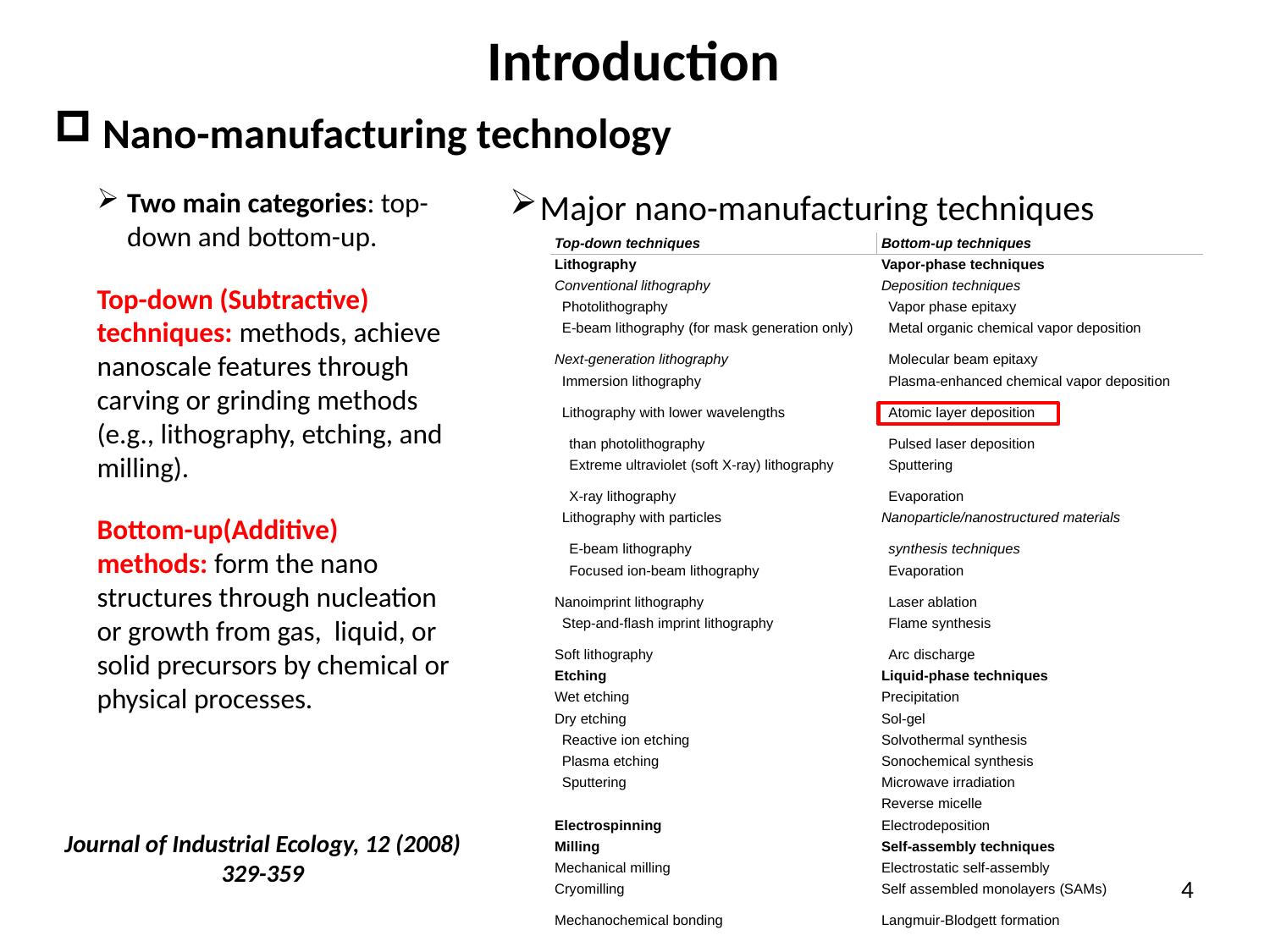

Introduction
Nano-manufacturing technology
Two main categories: top-down and bottom-up.
Top-down (Subtractive)  techniques: methods, achieve nanoscale features through carving or grinding methods (e.g., lithography, etching, and milling).
Bottom-up(Additive) methods: form the nano structures through nucleation or growth from gas,  liquid, or solid precursors by chemical or physical processes.
Major nano-manufacturing techniques
| Top-down techniques | Bottom-up techniques |
| --- | --- |
| Lithography | Vapor-phase techniques |
| Conventional lithography | Deposition techniques |
| Photolithography | Vapor phase epitaxy |
| E-beam lithography (for mask generation only) | Metal organic chemical vapor deposition |
| Next-generation lithography | Molecular beam epitaxy |
| Immersion lithography | Plasma-enhanced chemical vapor deposition |
| Lithography with lower wavelengths | Atomic layer deposition |
| than photolithography | Pulsed laser deposition |
| Extreme ultraviolet (soft X-ray) lithography | Sputtering |
| X-ray lithography | Evaporation |
| Lithography with particles | Nanoparticle/nanostructured materials |
| E-beam lithography | synthesis techniques |
| Focused ion-beam lithography | Evaporation |
| Nanoimprint lithography | Laser ablation |
| Step-and-flash imprint lithography | Flame synthesis |
| Soft lithography | Arc discharge |
| Etching | Liquid-phase techniques |
| Wet etching | Precipitation |
| Dry etching | Sol-gel |
| Reactive ion etching | Solvothermal synthesis |
| Plasma etching | Sonochemical synthesis |
| Sputtering | Microwave irradiation |
|  | Reverse micelle |
| Electrospinning | Electrodeposition |
| Milling | Self-assembly techniques |
| Mechanical milling | Electrostatic self-assembly |
| Cryomilling | Self assembled monolayers (SAMs) |
| Mechanochemical bonding | Langmuir-Blodgett formation |

Journal of Industrial Ecology, 12 (2008) 329-359
4